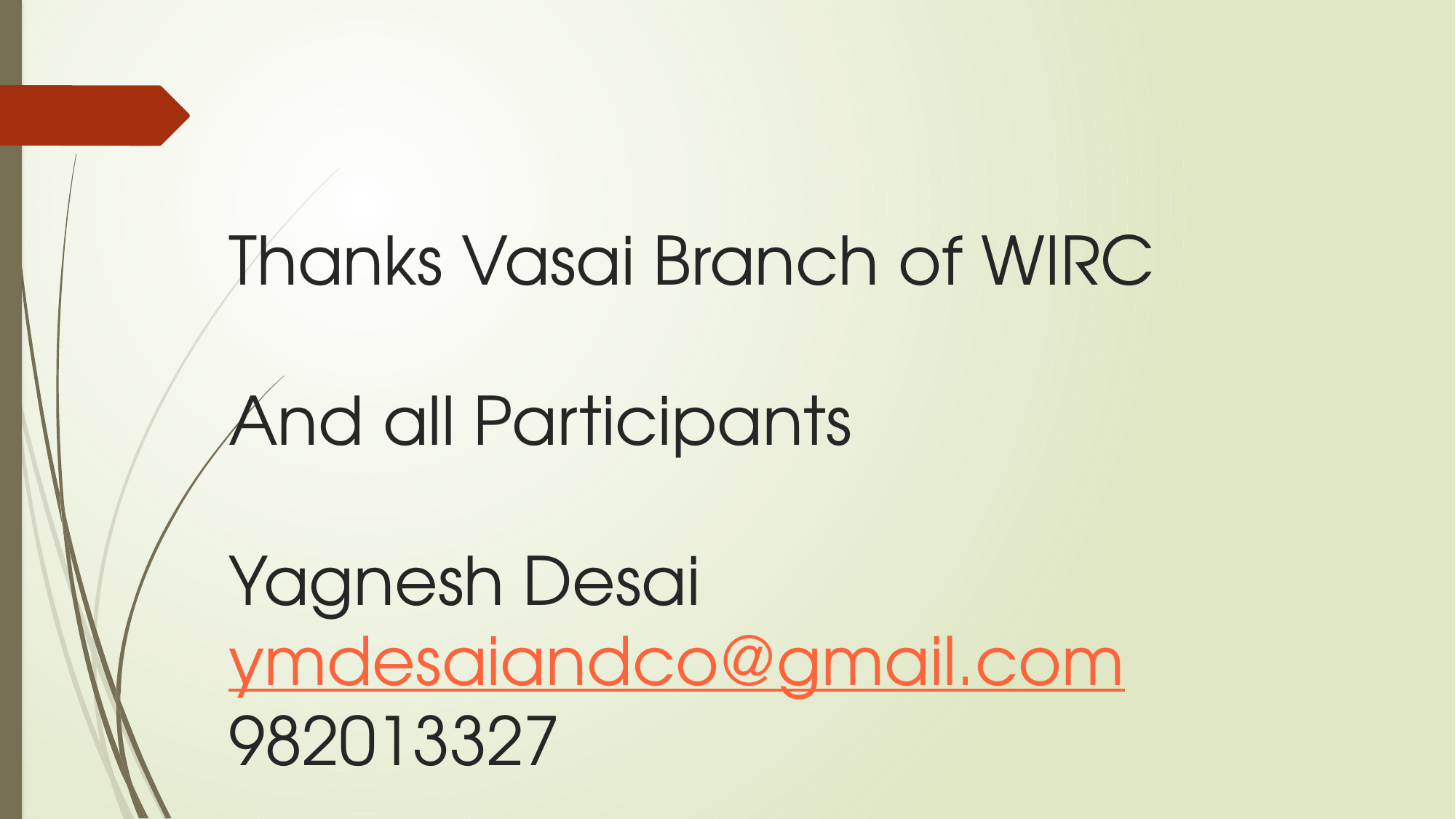

# Thanks Vasai Branch of WIRC And all Participants Yagnesh Desai ymdesaiandco@gmail.com 982013327